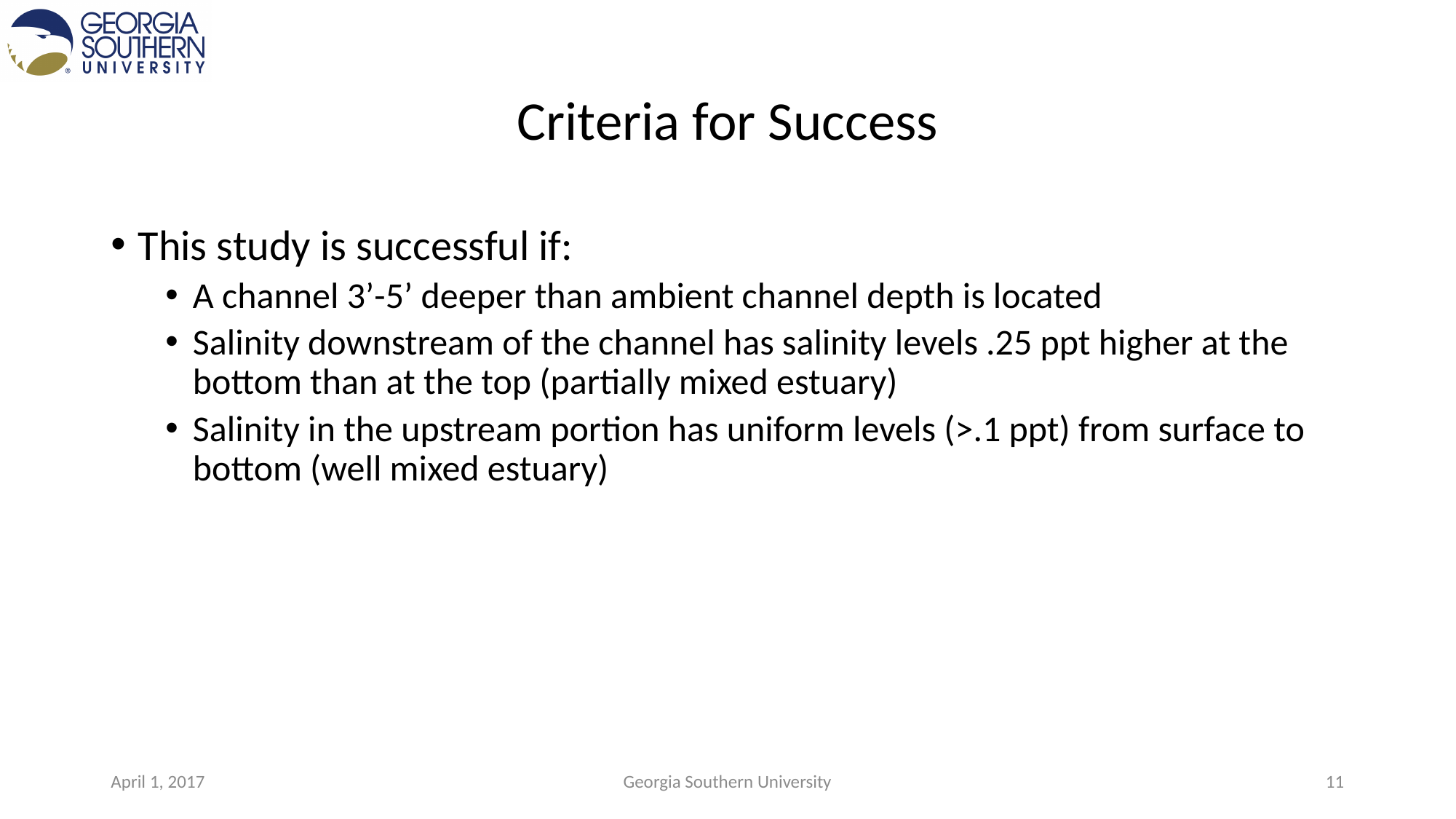

# Criteria for Success
This study is successful if:
A channel 3’-5’ deeper than ambient channel depth is located
Salinity downstream of the channel has salinity levels .25 ppt higher at the bottom than at the top (partially mixed estuary)
Salinity in the upstream portion has uniform levels (>.1 ppt) from surface to bottom (well mixed estuary)
April 1, 2017
Georgia Southern University
11